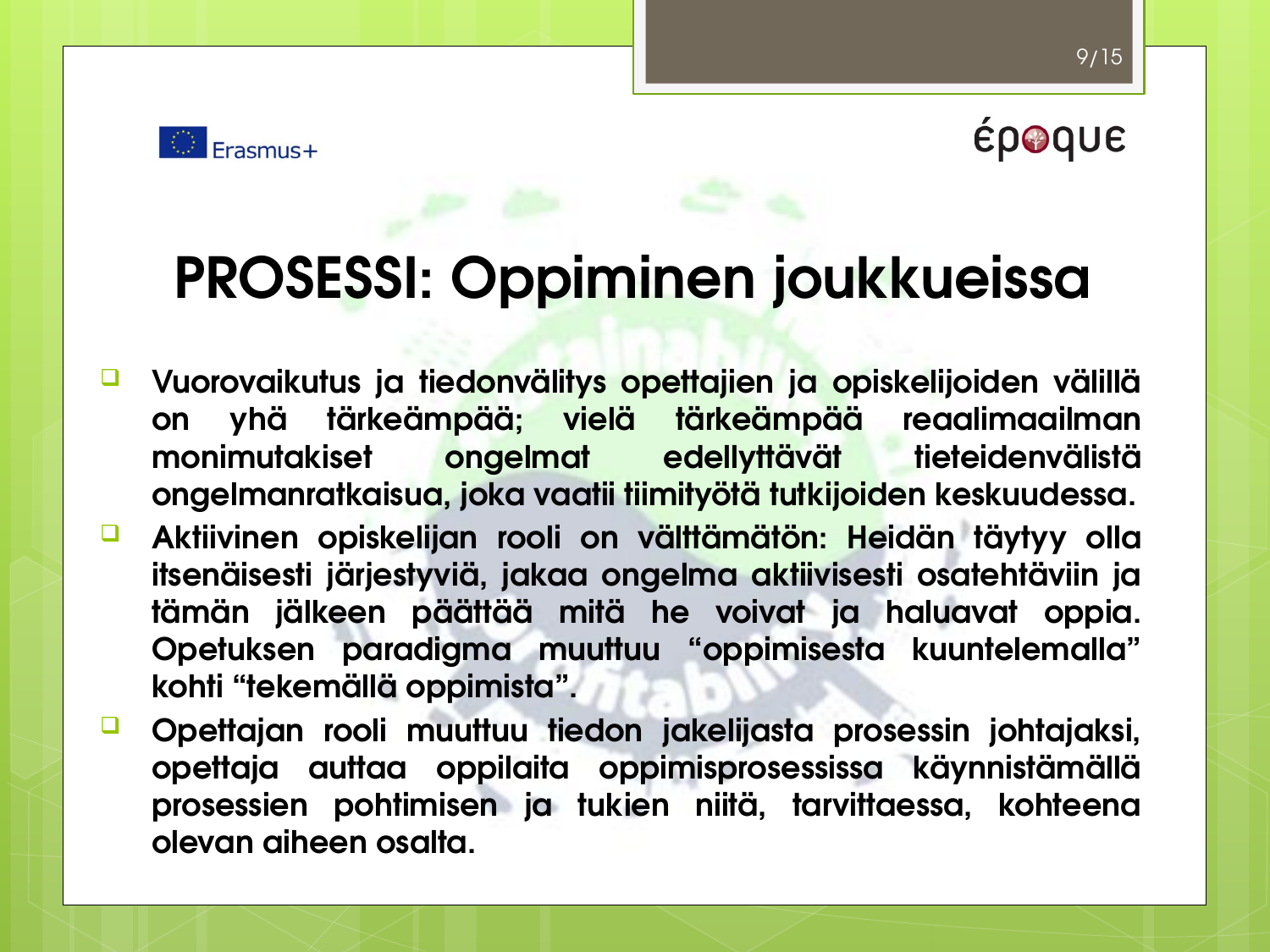

9/15
# PROSESSI: Oppiminen joukkueissa
Vuorovaikutus ja tiedonvälitys opettajien ja opiskelijoiden välillä on yhä tärkeämpää; vielä tärkeämpää reaalimaailman monimutakiset ongelmat edellyttävät tieteidenvälistä ongelmanratkaisua, joka vaatii tiimityötä tutkijoiden keskuudessa.
Aktiivinen opiskelijan rooli on välttämätön: Heidän täytyy olla itsenäisesti järjestyviä, jakaa ongelma aktiivisesti osatehtäviin ja tämän jälkeen päättää mitä he voivat ja haluavat oppia. Opetuksen paradigma muuttuu “oppimisesta kuuntelemalla” kohti “tekemällä oppimista”.
Opettajan rooli muuttuu tiedon jakelijasta prosessin johtajaksi, opettaja auttaa oppilaita oppimisprosessissa käynnistämällä prosessien pohtimisen ja tukien niitä, tarvittaessa, kohteena olevan aiheen osalta.